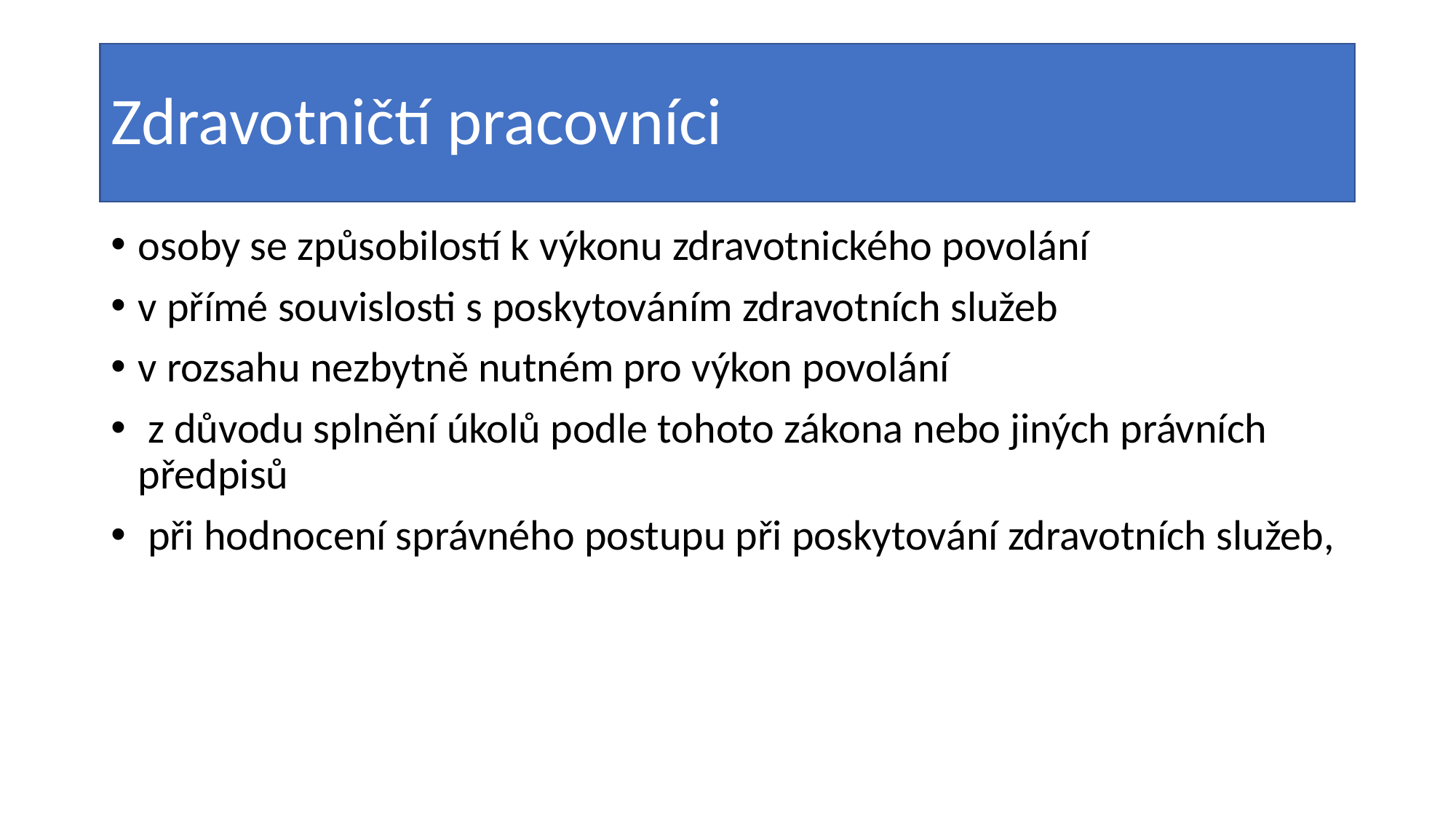

# Zdravotničtí pracovníci
osoby se způsobilostí k výkonu zdravotnického povolání
v přímé souvislosti s poskytováním zdravotních služeb
v rozsahu nezbytně nutném pro výkon povolání
 z důvodu splnění úkolů podle tohoto zákona nebo jiných právních předpisů
 při hodnocení správného postupu při poskytování zdravotních služeb,